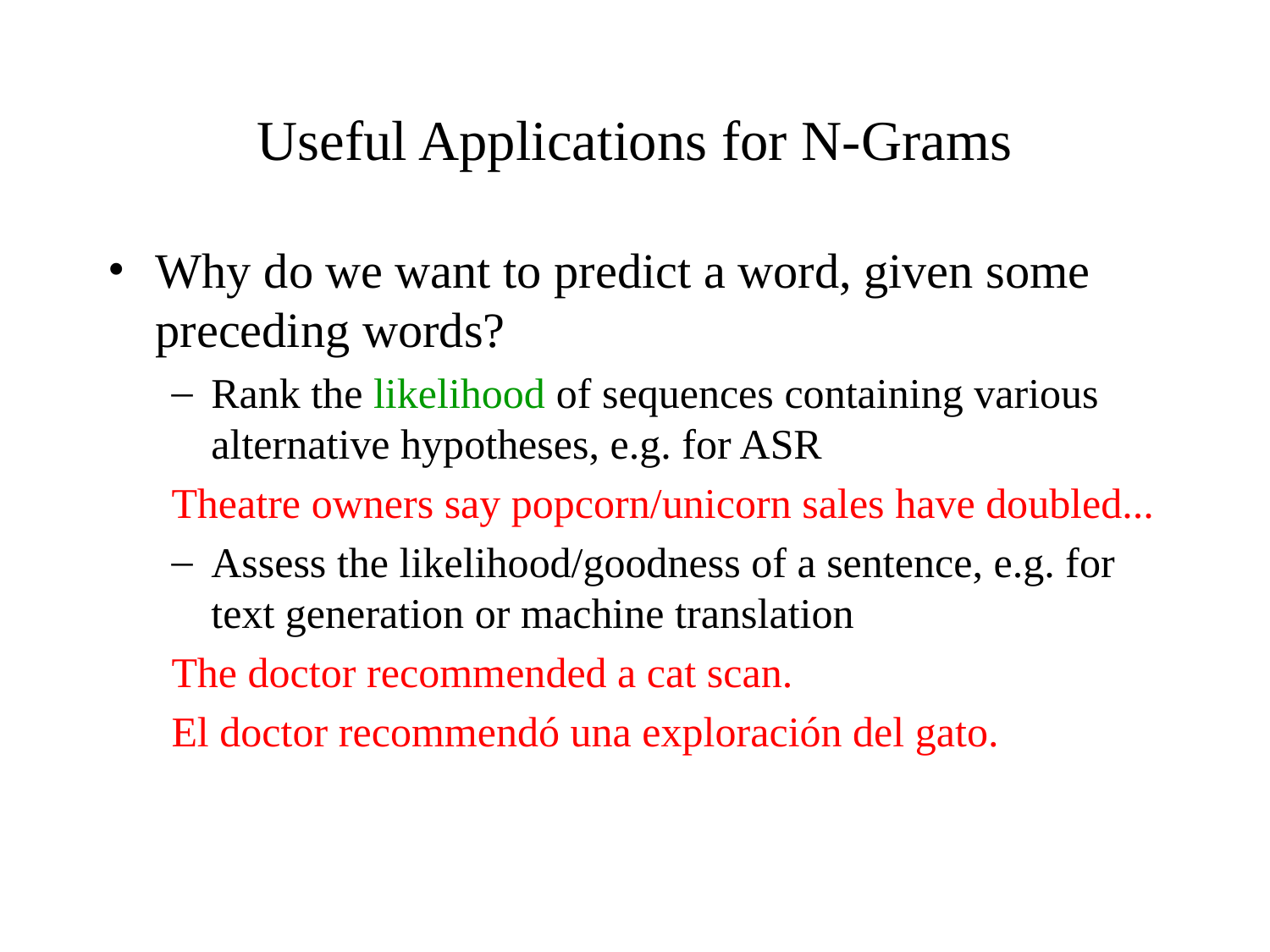

# Useful Applications for N-Grams
Why do we want to predict a word, given some preceding words?
Rank the likelihood of sequences containing various alternative hypotheses, e.g. for ASR
Theatre owners say popcorn/unicorn sales have doubled...
Assess the likelihood/goodness of a sentence, e.g. for text generation or machine translation
The doctor recommended a cat scan.
El doctor recommendó una exploración del gato.